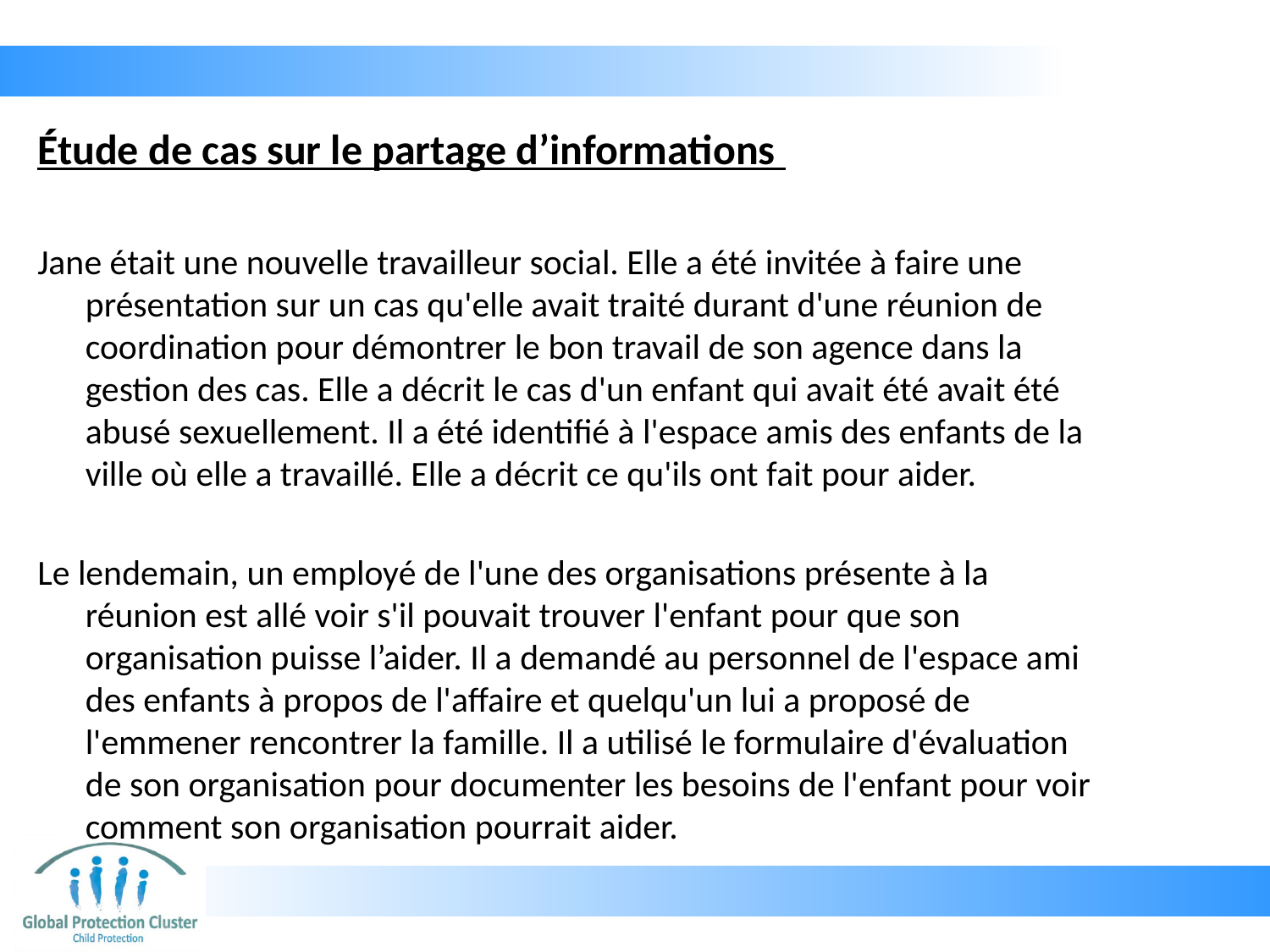

Étude de cas sur le partage d’informations

Jane était une nouvelle travailleur social. Elle a été invitée à faire une présentation sur un cas qu'elle avait traité durant d'une réunion de coordination pour démontrer le bon travail de son agence dans la gestion des cas. Elle a décrit le cas d'un enfant qui avait été avait été abusé sexuellement. Il a été identifié à l'espace amis des enfants de la ville où elle a travaillé. Elle a décrit ce qu'ils ont fait pour aider.

Le lendemain, un employé de l'une des organisations présente à la réunion est allé voir s'il pouvait trouver l'enfant pour que son organisation puisse l’aider. Il a demandé au personnel de l'espace ami des enfants à propos de l'affaire et quelqu'un lui a proposé de l'emmener rencontrer la famille. Il a utilisé le formulaire d'évaluation de son organisation pour documenter les besoins de l'enfant pour voir comment son organisation pourrait aider.